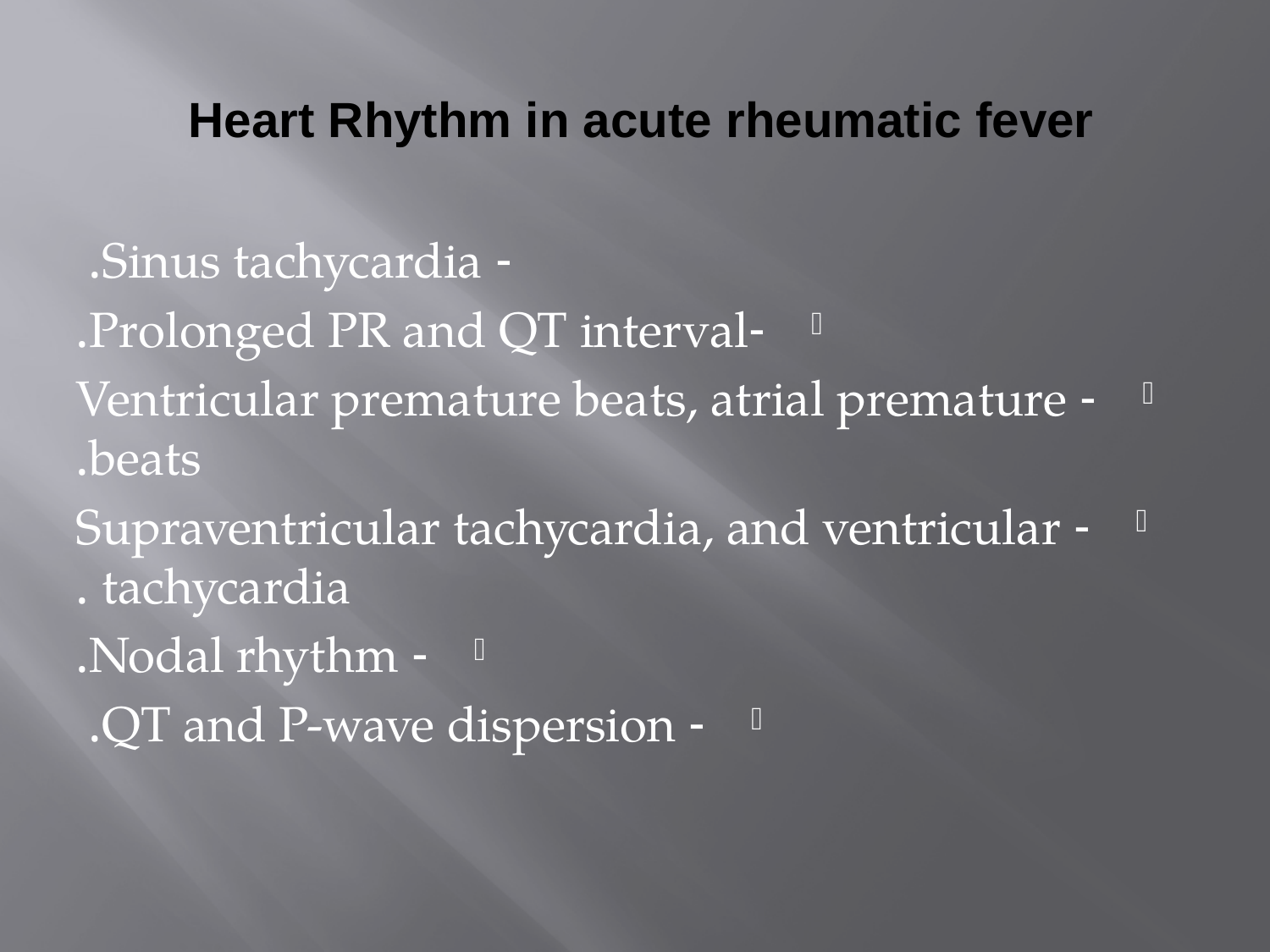

# Heart Rhythm in acute rheumatic fever
- Sinus tachycardia.
-Prolonged PR and QT interval.
- Ventricular premature beats, atrial premature beats.
- Supraventricular tachycardia, and ventricular tachycardia .
- Nodal rhythm.
- QT and P-wave dispersion.